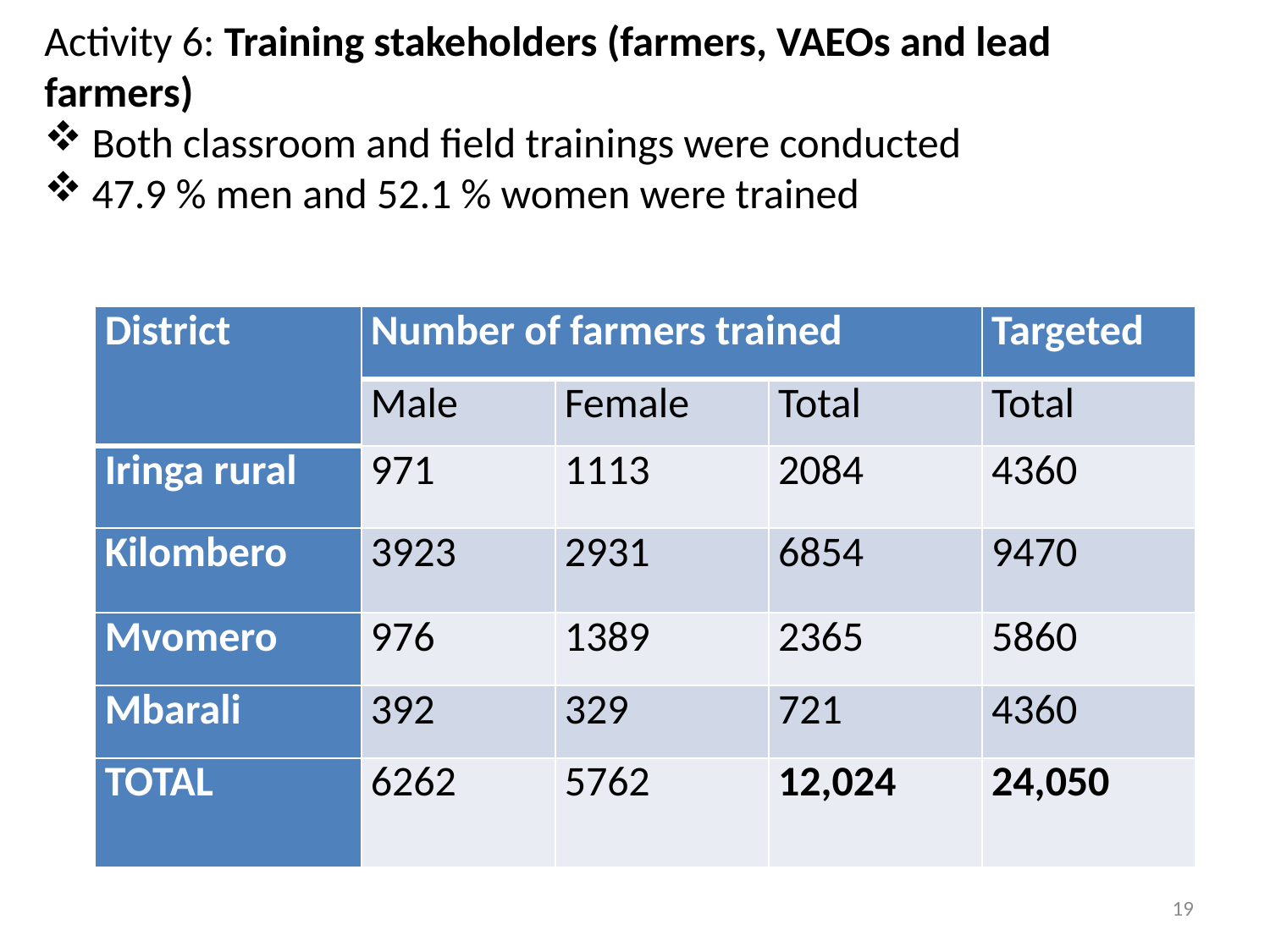

Activity 6: Training stakeholders (farmers, VAEOs and lead farmers)
Both classroom and field trainings were conducted
47.9 % men and 52.1 % women were trained
| District | Number of farmers trained |  |  | Targeted |
| --- | --- | --- | --- | --- |
|  | Male | Female | Total | Total |
| Iringa rural | 971 | 1113 | 2084 | 4360 |
| Kilombero | 3923 | 2931 | 6854 | 9470 |
| Mvomero | 976 | 1389 | 2365 | 5860 |
| Mbarali | 392 | 329 | 721 | 4360 |
| TOTAL | 6262 | 5762 | 12,024 | 24,050 |
19